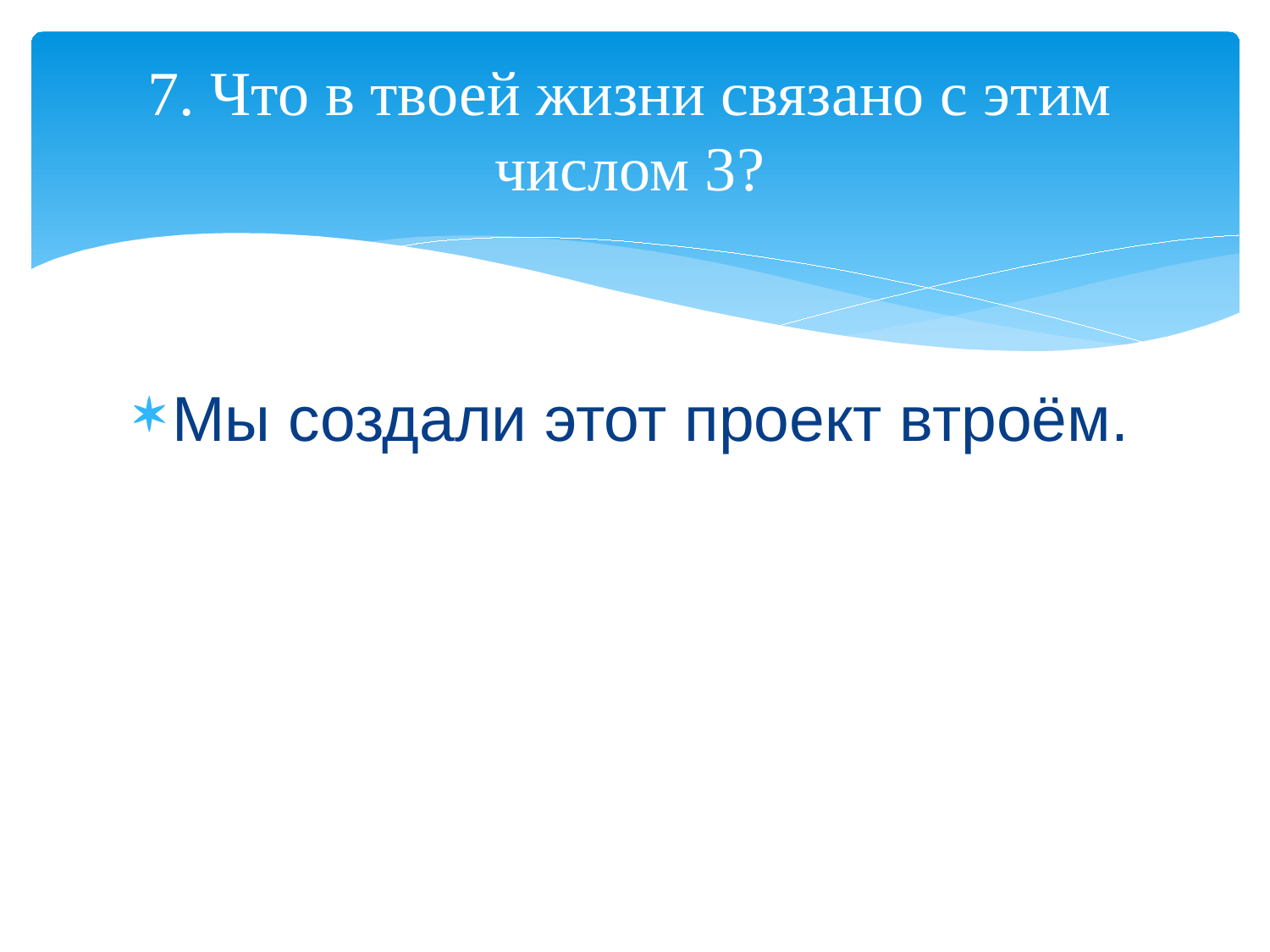

# 7. Что в твоей жизни связано с этим числом 3?
Мы создали этот проект втроём.